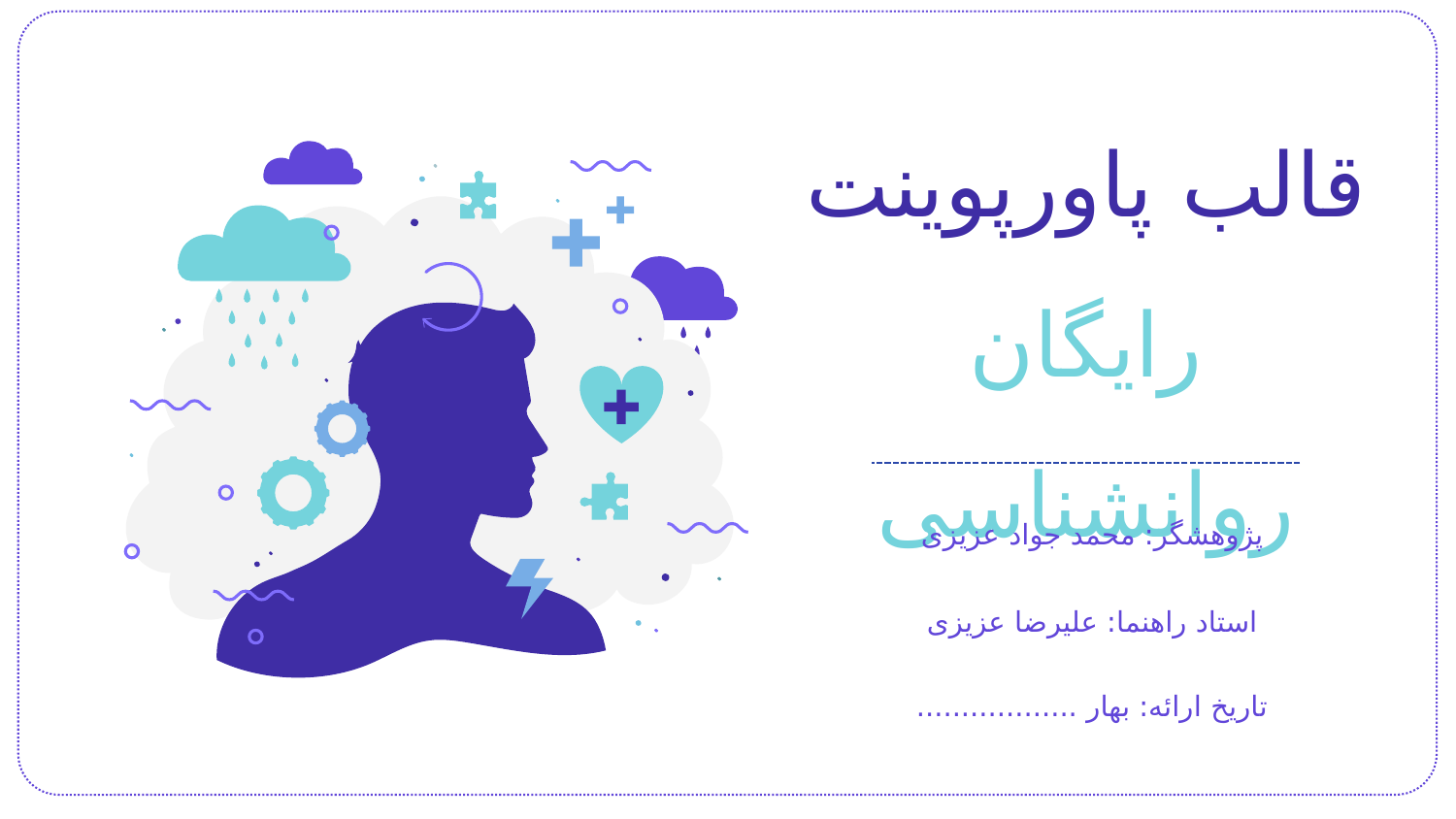

قالب پاورپوینت
رایگان روانشناسی

پژوهشگر: محمد جواد عزیزی
استاد راهنما: علیرضا عزیزی
تاریخ ارائه: بهار ..................